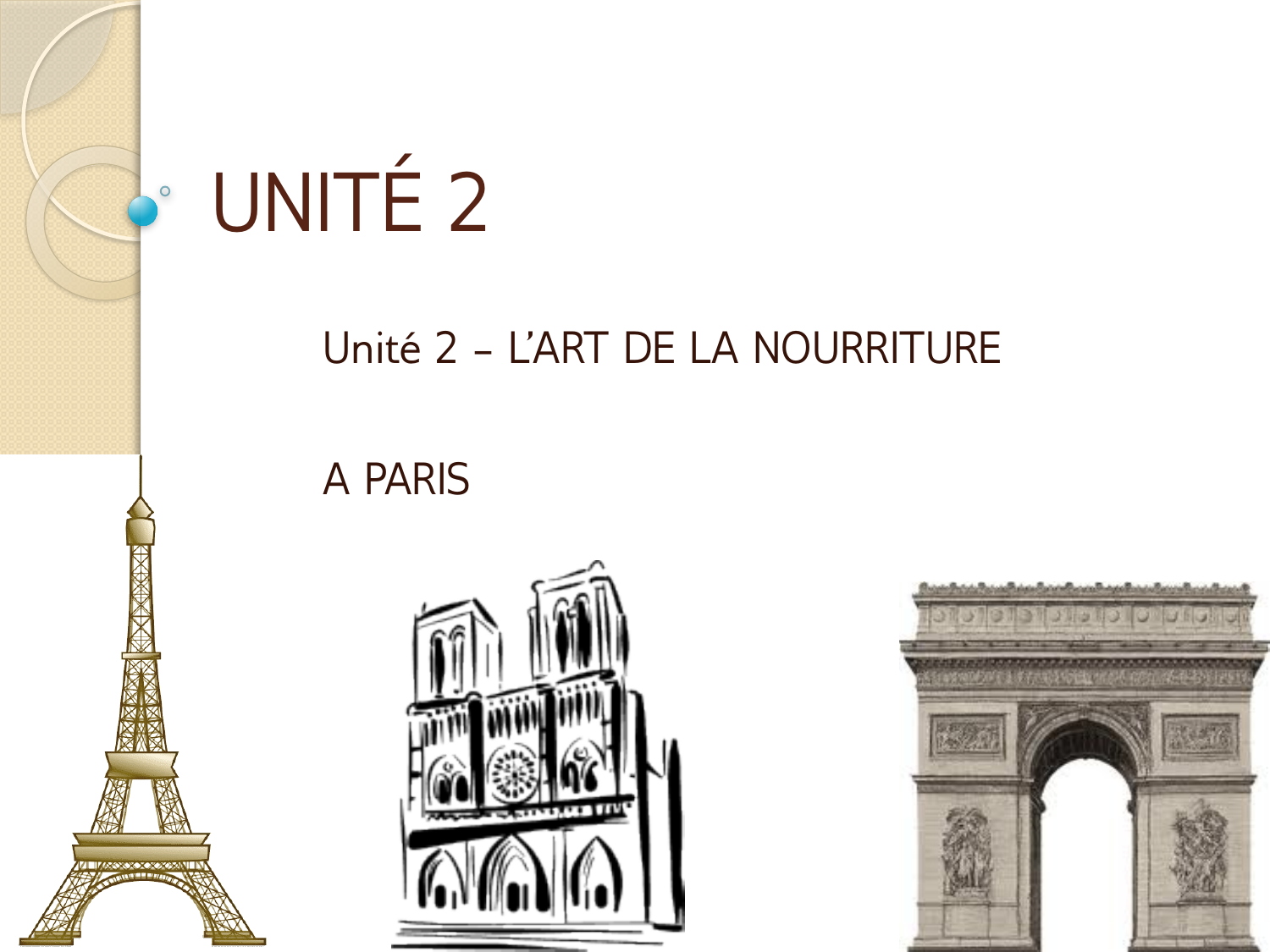

# UNITÉ 2
Unité 2 – L’ART DE LA NOURRITURE

A PARIS